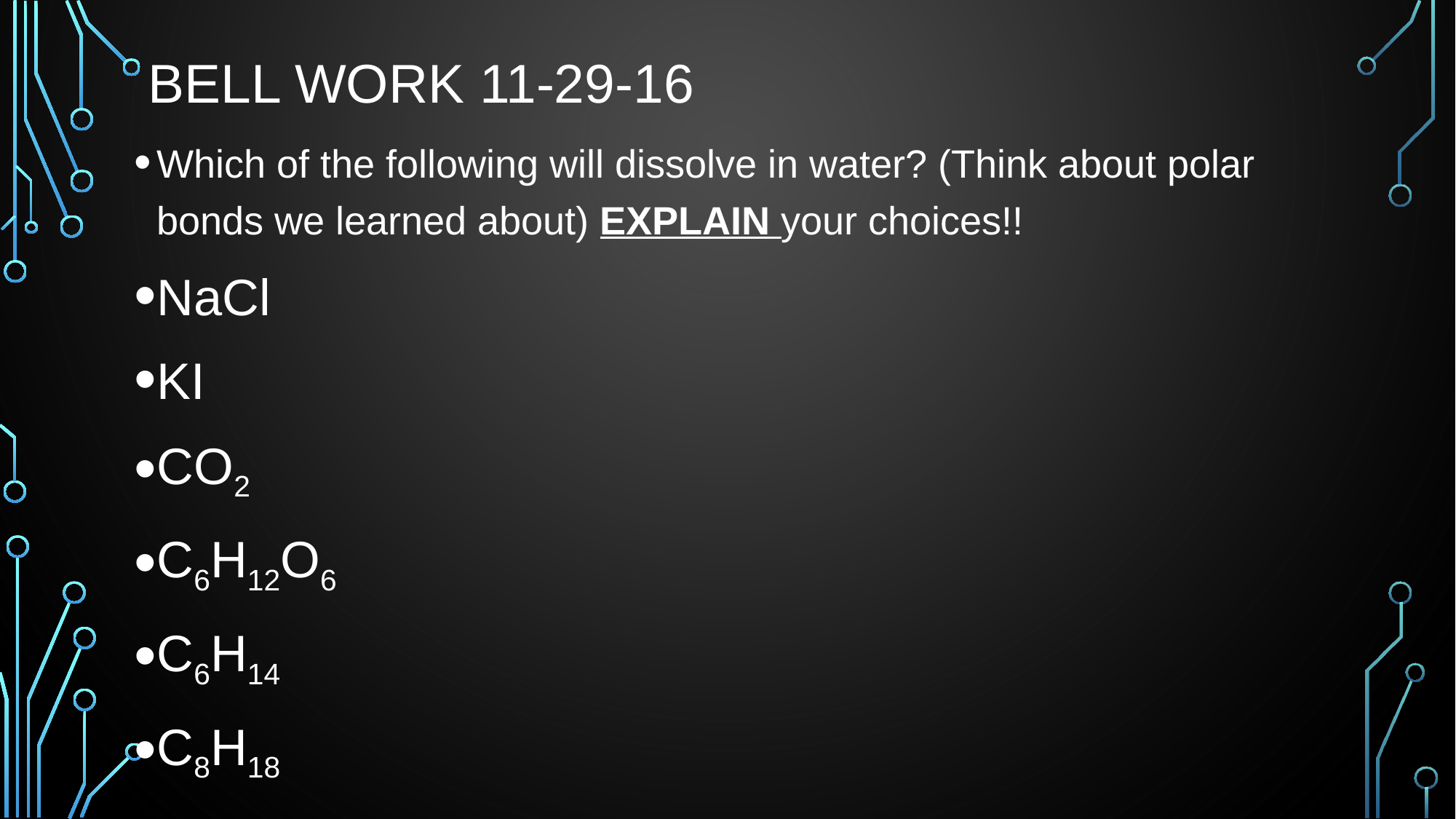

# Bell work 11-29-16
Which of the following will dissolve in water? (Think about polar bonds we learned about) EXPLAIN your choices!!
NaCl
KI
CO2
C6H12O6
C6H14
C8H18